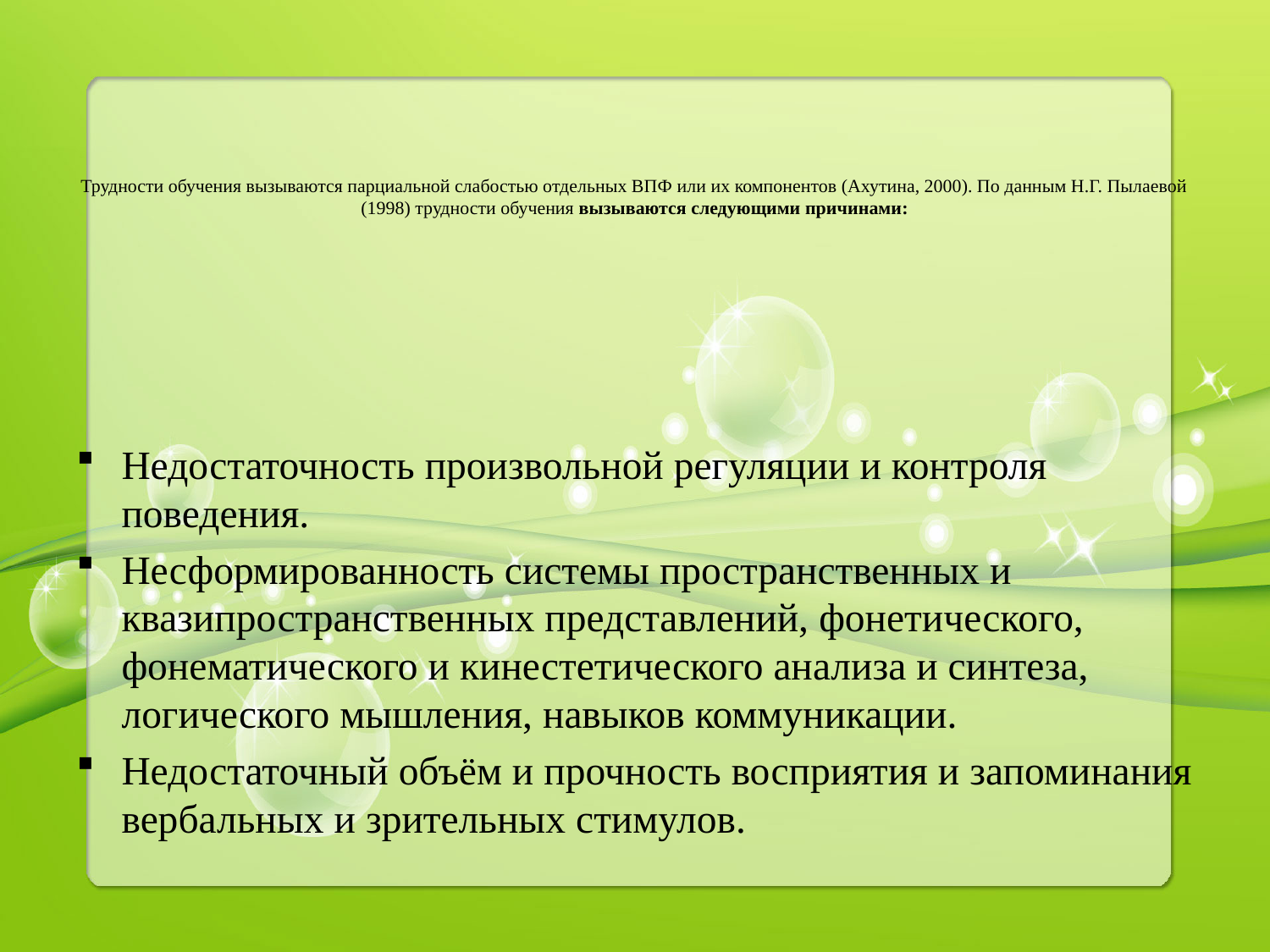

# Трудности обучения вызываются парциальной слабостью отдельных ВПФ или их компонентов (Ахутина, 2000). По данным Н.Г. Пылаевой (1998) трудности обучения вызываются следующими причинами:

Недостаточность произвольной регуляции и контроля поведения.
Несформированность системы пространственных и квазипространственных представлений, фонетического, фонематического и кинестетического анализа и синтеза, логического мышления, навыков коммуникации.
Недостаточный объём и прочность восприятия и запоминания вербальных и зрительных стимулов.